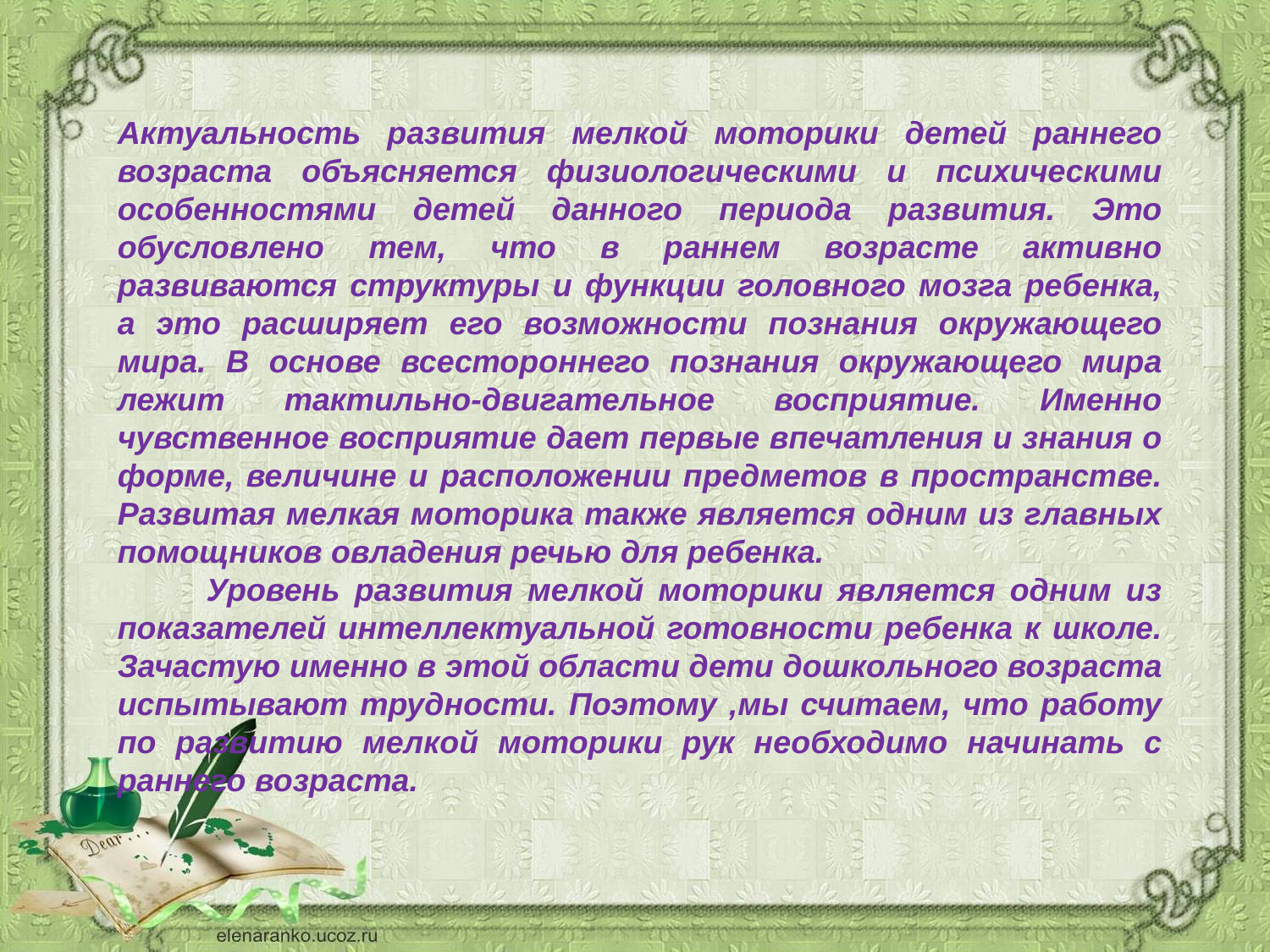

Актуальность развития мелкой моторики детей раннего возраста объясняется физиологическими и психическими особенностями детей данного периода развития. Это обусловлено тем, что в раннем возрасте активно развиваются структуры и функции головного мозга ребенка, а это расширяет его возможности познания окружающего мира. В основе всестороннего познания окружающего мира лежит тактильно-двигательное восприятие. Именно чувственное восприятие дает первые впечатления и знания о форме, величине и расположении предметов в пространстве. Развитая мелкая моторика также является одним из главных помощников овладения речью для ребенка.
      Уровень развития мелкой моторики является одним из показателей интеллектуальной готовности ребенка к школе. Зачастую именно в этой области дети дошкольного возраста испытывают трудности. Поэтому ,мы считаем, что работу по развитию мелкой моторики рук необходимо начинать с раннего возраста.